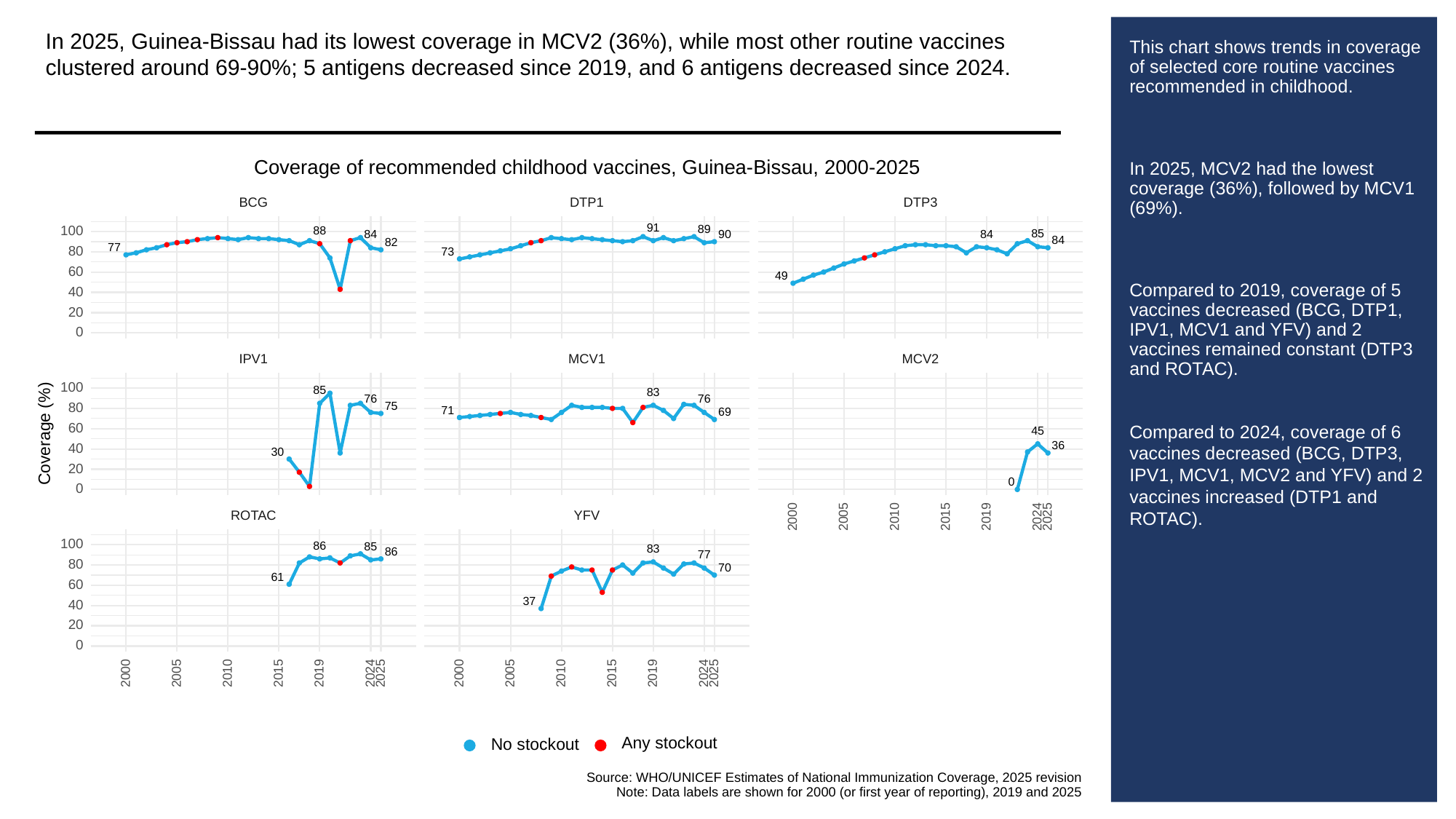

In 2025, Guinea-Bissau had its lowest coverage in MCV2 (36%), while most other routine vaccines clustered around 69-90%; 5 antigens decreased since 2019, and 6 antigens decreased since 2024.
# This chart shows trends in coverage of selected core routine vaccines recommended in childhood.

In 2025, MCV2 had the lowest coverage (36%), followed by MCV1 (69%).

Compared to 2019, coverage of 5 vaccines decreased (BCG, DTP1, IPV1, MCV1 and YFV) and 2 vaccines remained constant (DTP3 and ROTAC).

Compared to 2024, coverage of 6 vaccines decreased (BCG, DTP3, IPV1, MCV1, MCV2 and YFV) and 2 vaccines increased (DTP1 and ROTAC).

Coverage of recommended childhood vaccines, Guinea-Bissau, 2000-2025
BCG
DTP3
DTP1

91
89
100
88
85
90
84
84

84

82

77

80

73

60

49

40

20

0

MCV1
MCV2
IPV1

100
85

83

76
76

75

80

71

69

60
Coverage (%)
45

36
40

30

20

0

0

ROTAC
YFV
2000
2005
2010
2015
2019
2024
2025

100
86
85

83
86
77

80

70

61

60

37
40

20

0

2000
2005
2010
2015
2019
2024
2025
2000
2005
2010
2015
2019
2024
2025
Any stockout
No stockout

Source: WHO/UNICEF Estimates of National Immunization Coverage, 2025 revision
Note: Data labels are shown for 2000 (or first year of reporting), 2019 and 2025